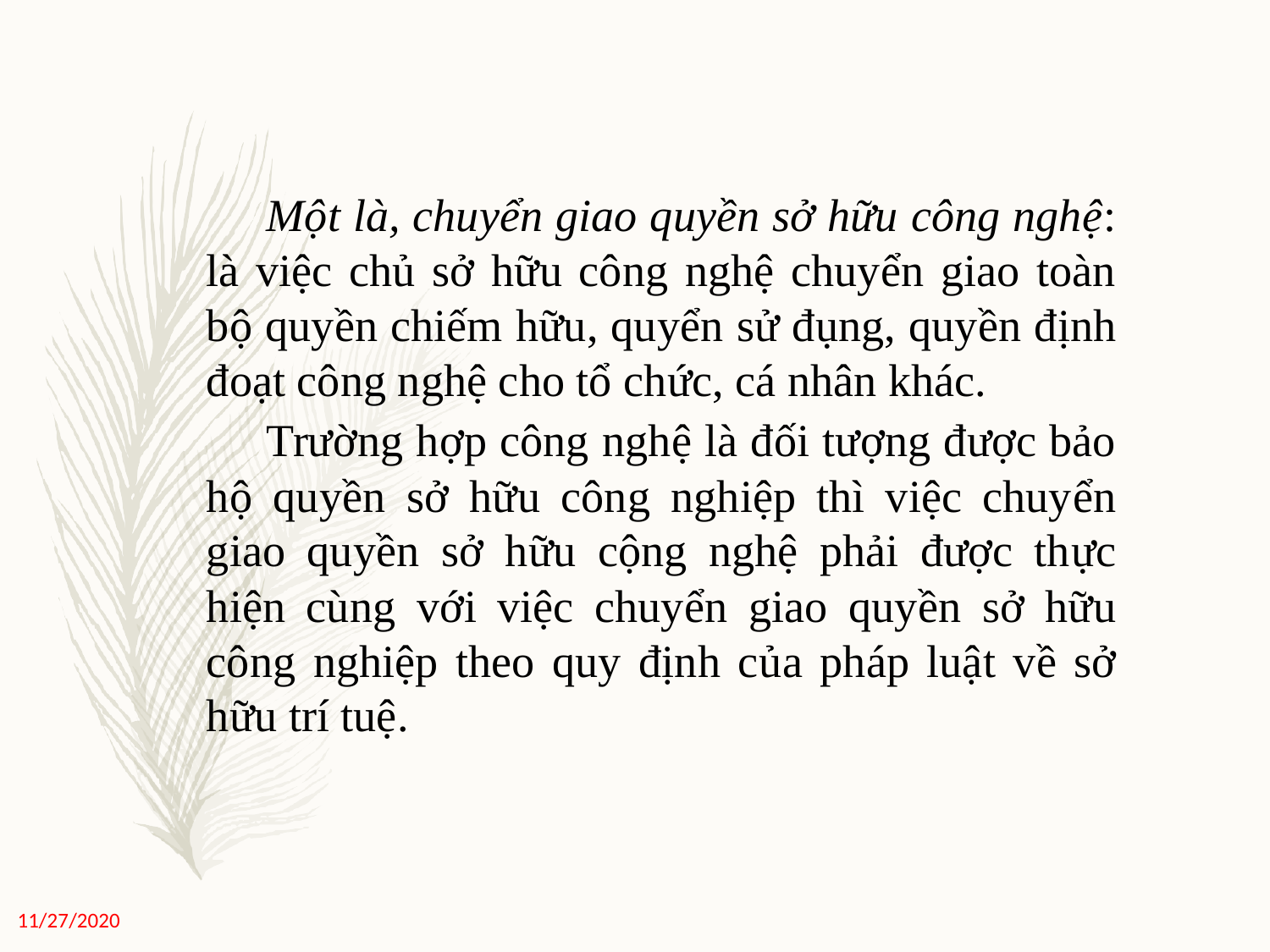

Một là, chuyển giao quyền sở hữu công nghệ: là việc chủ sở hữu công nghệ chuyển giao toàn bộ quyền chiếm hữu, quyển sử đụng, quyền định đoạt công nghệ cho tổ chức, cá nhân khác.
Trường hợp công nghệ là đối tượng được bảo hộ quyền sở hữu công nghiệp thì việc chuyển giao quyền sở hữu cộng nghệ phải được thực hiện cùng với việc chuyển giao quyền sở hữu công nghiệp theo quy định của pháp luật về sở hữu trí tuệ.
11/27/2020